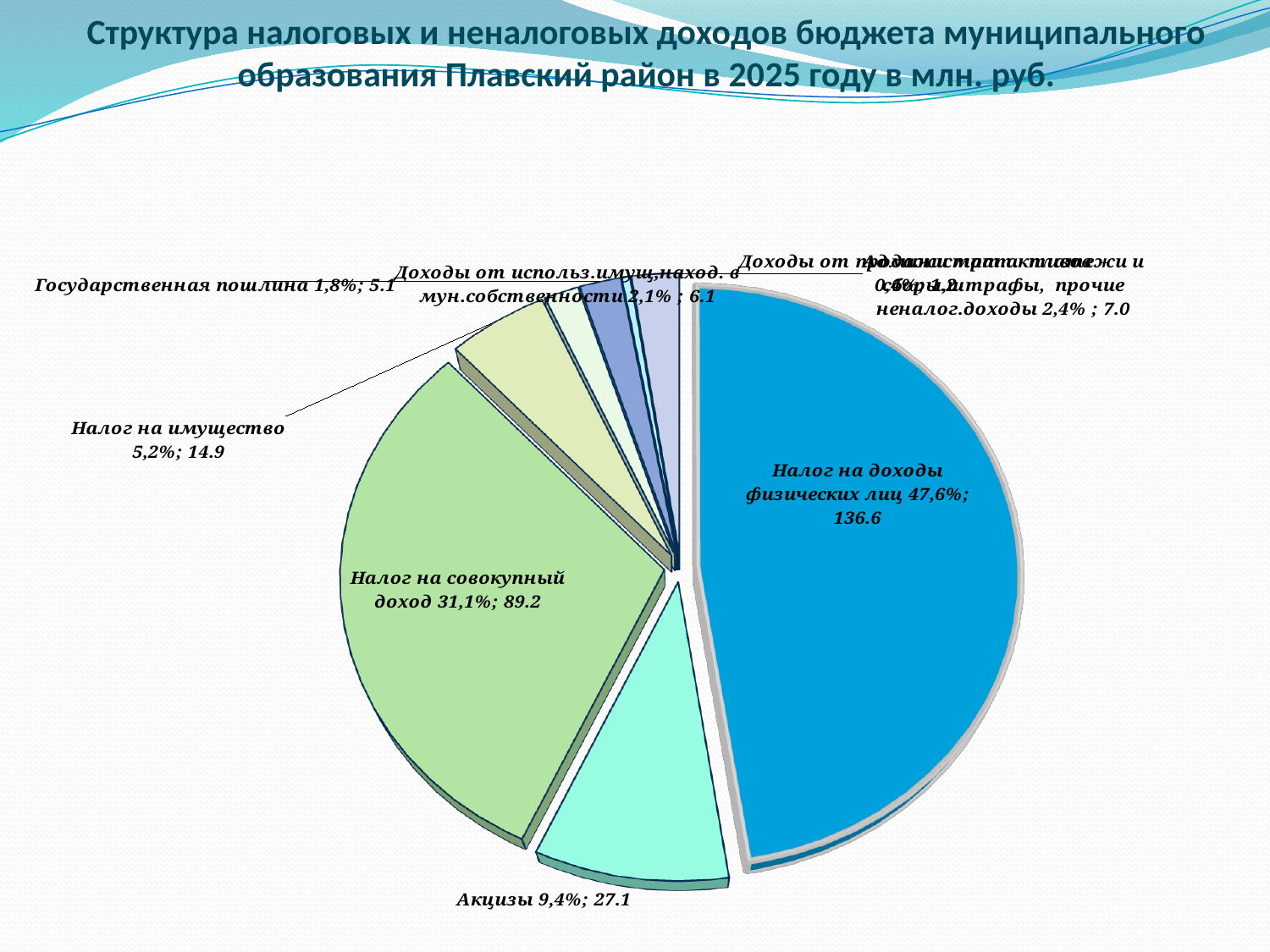

# Структура налоговых и неналоговых доходов бюджета муниципального образования Плавский район в 2025 году в млн. руб.

[unsupported chart]